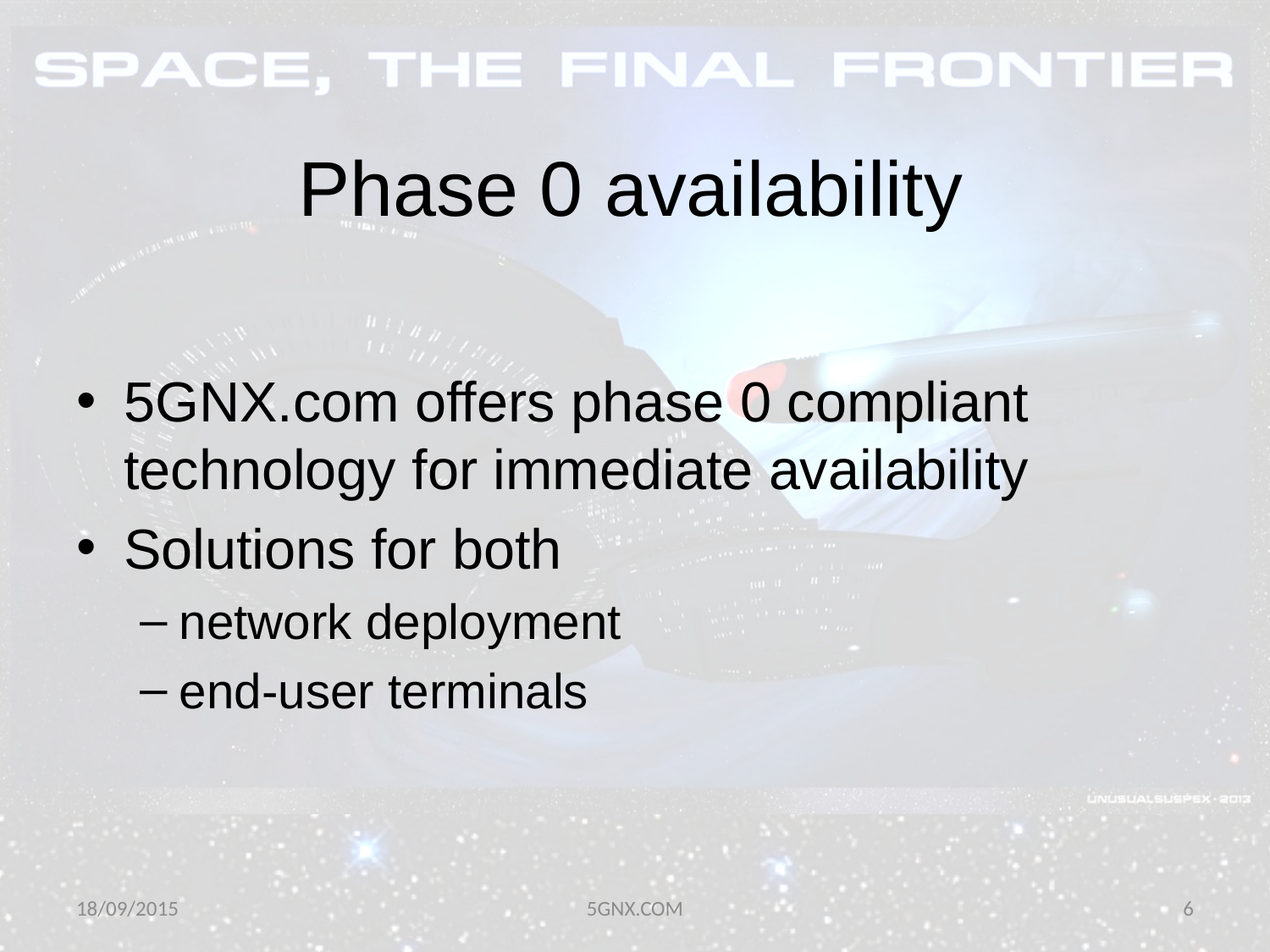

# Phase 0 availability
5GNX.com offers phase 0 compliant technology for immediate availability
Solutions for both
network deployment
end-user terminals
18/09/2015
5GNX.COM
6